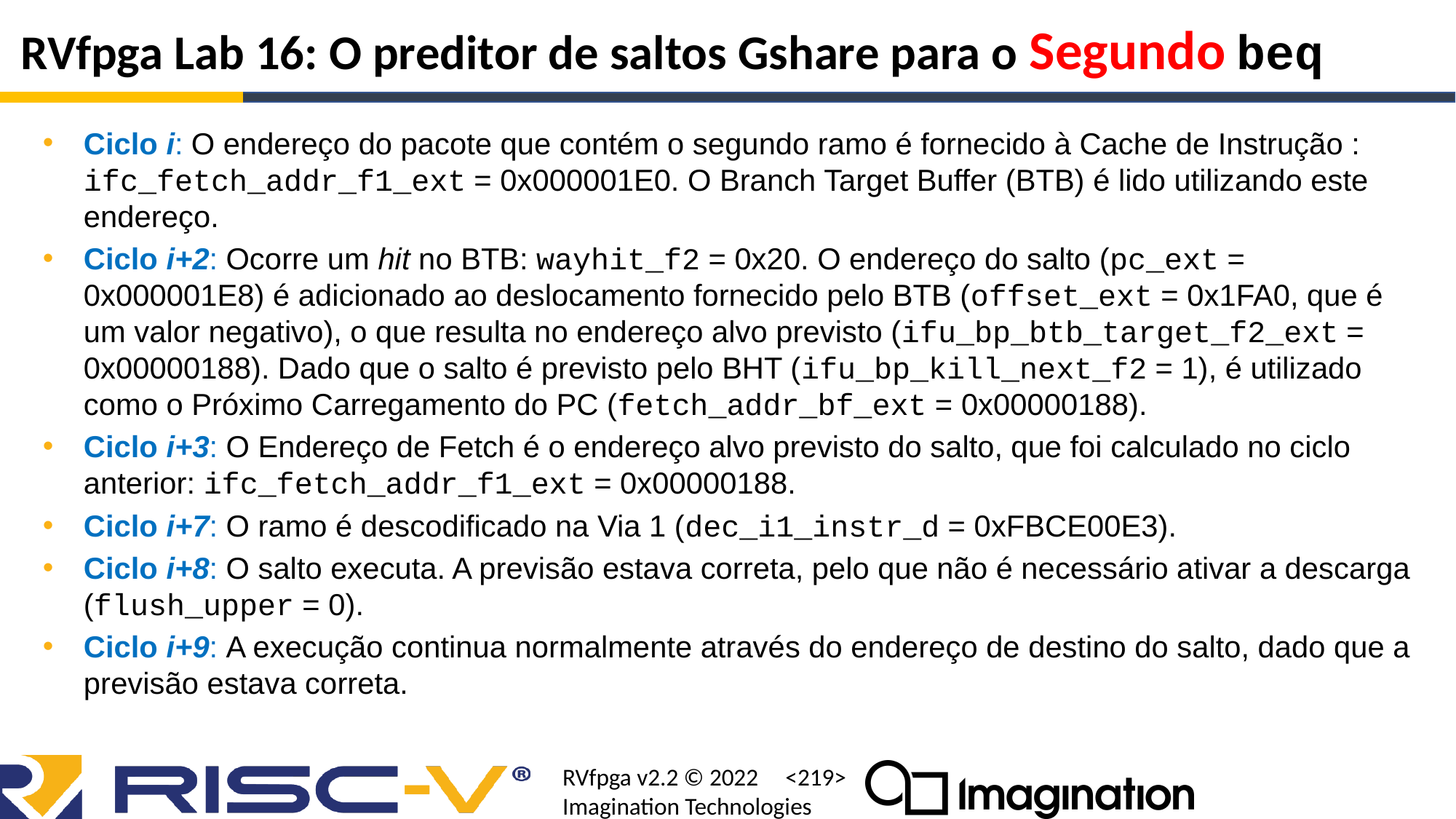

# RVfpga Lab 16: O preditor de saltos Gshare para o Segundo beq
Ciclo i: O endereço do pacote que contém o segundo ramo é fornecido à Cache de Instrução : ifc_fetch_addr_f1_ext = 0x000001E0. O Branch Target Buffer (BTB) é lido utilizando este endereço.
Ciclo i+2: Ocorre um hit no BTB: wayhit_f2 = 0x20. O endereço do salto (pc_ext = 0x000001E8) é adicionado ao deslocamento fornecido pelo BTB (offset_ext = 0x1FA0, que é um valor negativo), o que resulta no endereço alvo previsto (ifu_bp_btb_target_f2_ext = 0x00000188). Dado que o salto é previsto pelo BHT (ifu_bp_kill_next_f2 = 1), é utilizado como o Próximo Carregamento do PC (fetch_addr_bf_ext = 0x00000188).
Ciclo i+3: O Endereço de Fetch é o endereço alvo previsto do salto, que foi calculado no ciclo anterior: ifc_fetch_addr_f1_ext = 0x00000188.
Ciclo i+7: O ramo é descodificado na Via 1 (dec_i1_instr_d = 0xFBCE00E3).
Ciclo i+8: O salto executa. A previsão estava correta, pelo que não é necessário ativar a descarga (flush_upper = 0).
Ciclo i+9: A execução continua normalmente através do endereço de destino do salto, dado que a previsão estava correta.